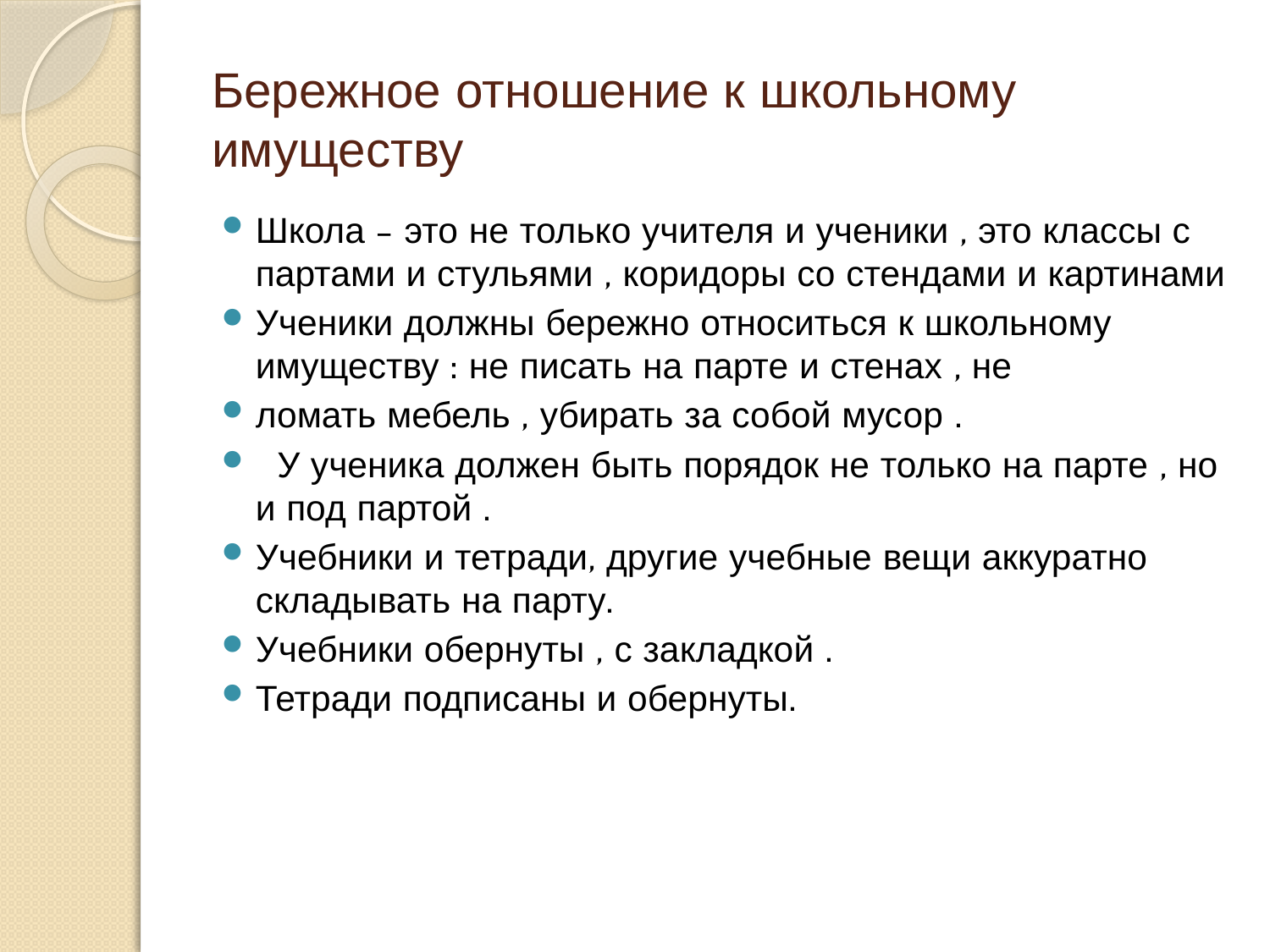

# Бережное отношение к школьному имуществу
Школа – это не только учителя и ученики , это классы с партами и стульями , коридоры со стендами и картинами
Ученики должны бережно относиться к школьному имуществу : не писать на парте и стенах , не
ломать мебель , убирать за собой мусор .
  У ученика должен быть порядок не только на парте , но и под партой .
Учебники и тетради, другие учебные вещи аккуратно складывать на парту.
Учебники обернуты , с закладкой .
Тетради подписаны и обернуты.